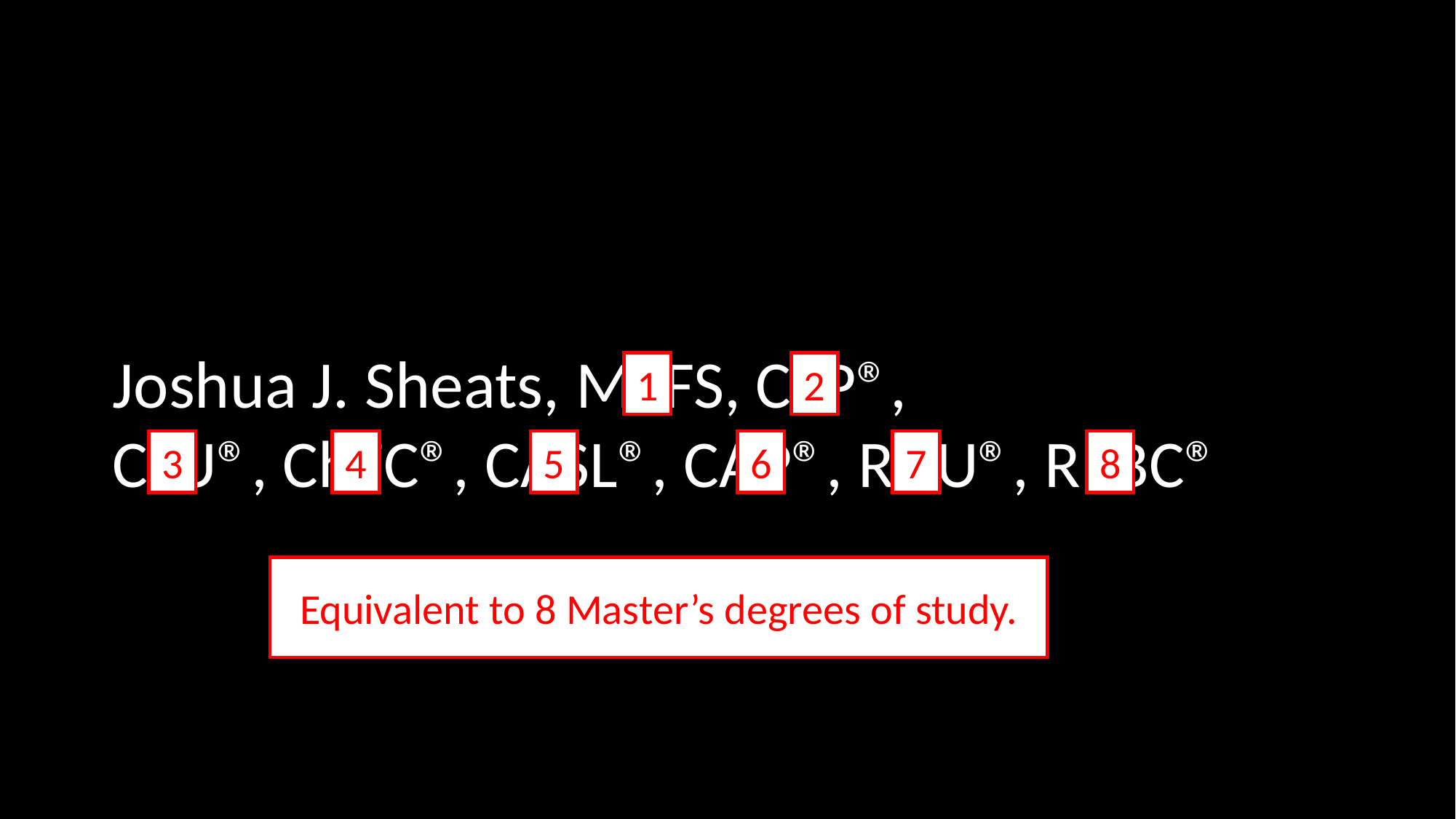

Joshua J. Sheats, MSFS, CFP®, CLU®, ChFC®, CASL®, CAP®, RHU®, REBC®
1
2
3
4
5
6
7
8
Equivalent to 8 Master’s degrees of study.